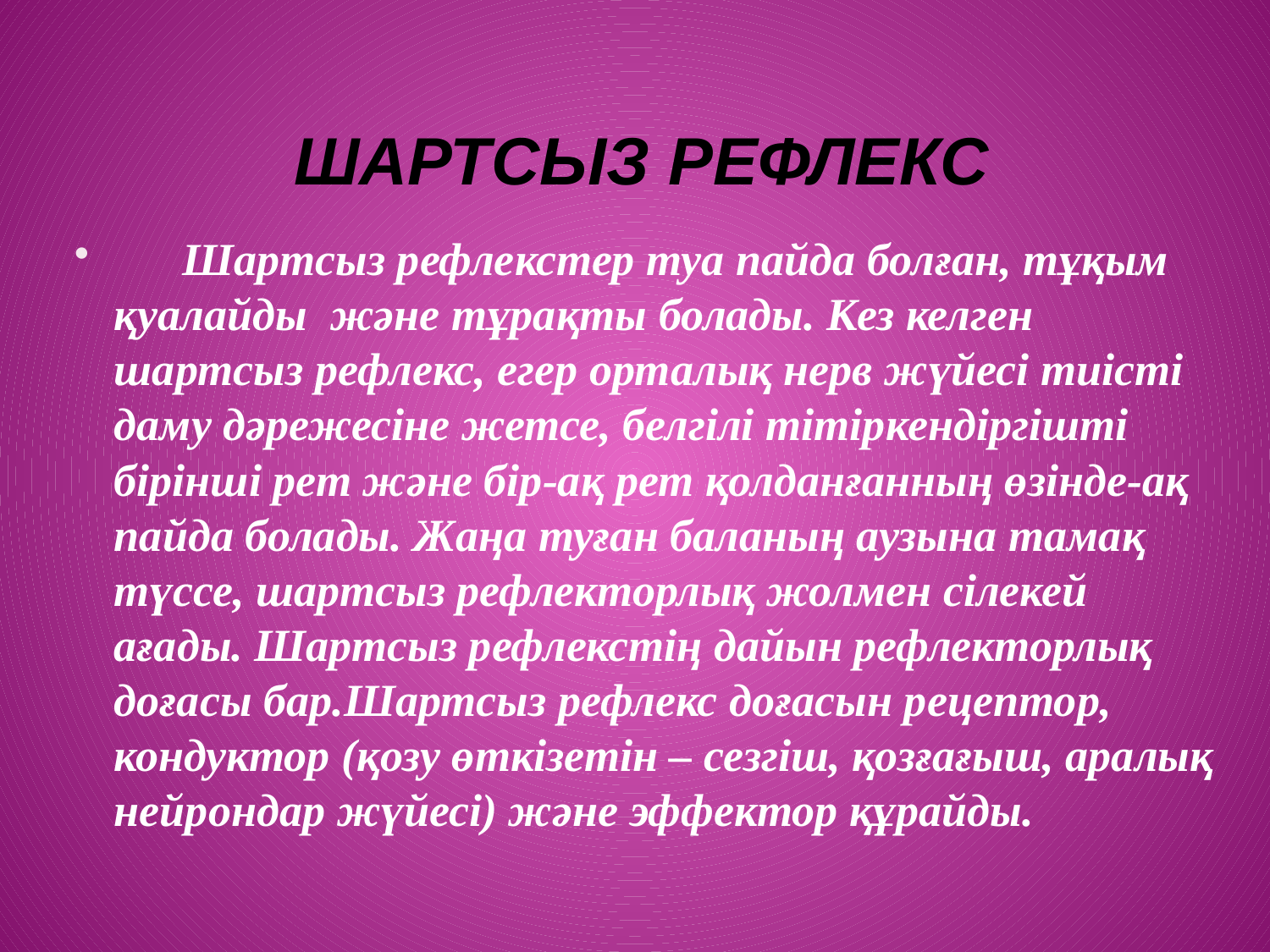

# Шартсыз рефлекс
      Шартсыз рефлекстер туа пайда болған, тұқым қуалайды  және тұрақты болады. Кез келген шартсыз рефлекс, егер орталық нерв жүйесі тиісті даму дәрежесіне жетсе, белгілі тітіркендіргішті бірінші рет және бір-ақ рет қолданғанның өзінде-ақ пайда болады. Жаңа туған баланың аузына тамақ түссе, шартсыз рефлекторлық жолмен сілекей ағады. Шартсыз рефлекстің дайын рефлекторлық доғасы бар.Шартсыз рефлекс доғасын рецептор, кондуктор (қозу өткізетін – сезгіш, қозғағыш, аралық нейрондар жүйесі) және эффектор құрайды.